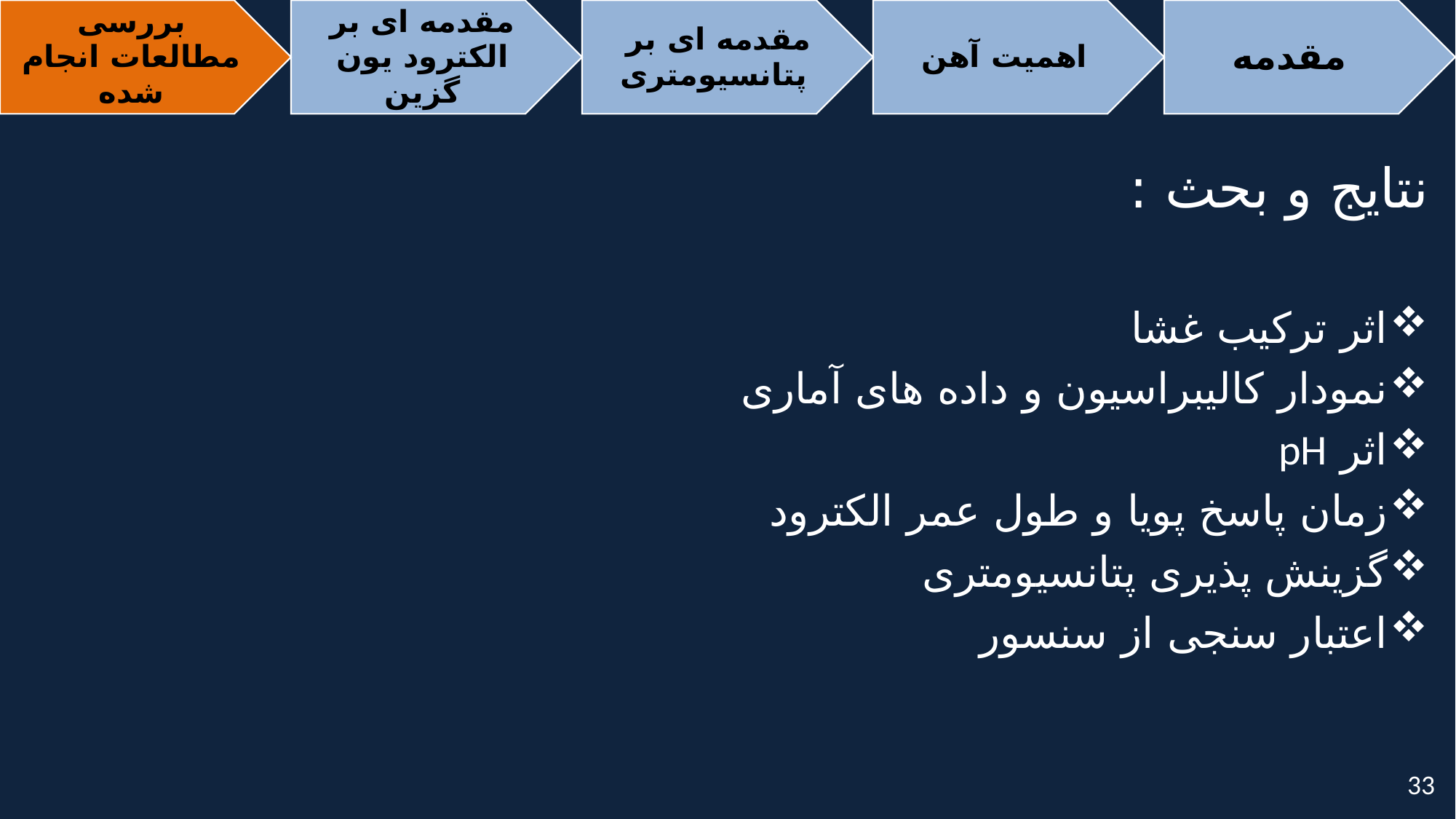

مقدمه
اهمیت آهن
مقدمه ای بر الکترود یون گزین
بررسی مطالعات انجام شده
مقدمه ای بر  پتانسیومتری
# نتایج و بحث :
اثر ترکیب غشا
نمودار کالیبراسیون و داده های آماری
اثر pH
زمان پاسخ پویا و طول عمر الکترود
گزینش پذیری پتانسیومتری
اعتبار سنجی از سنسور

33